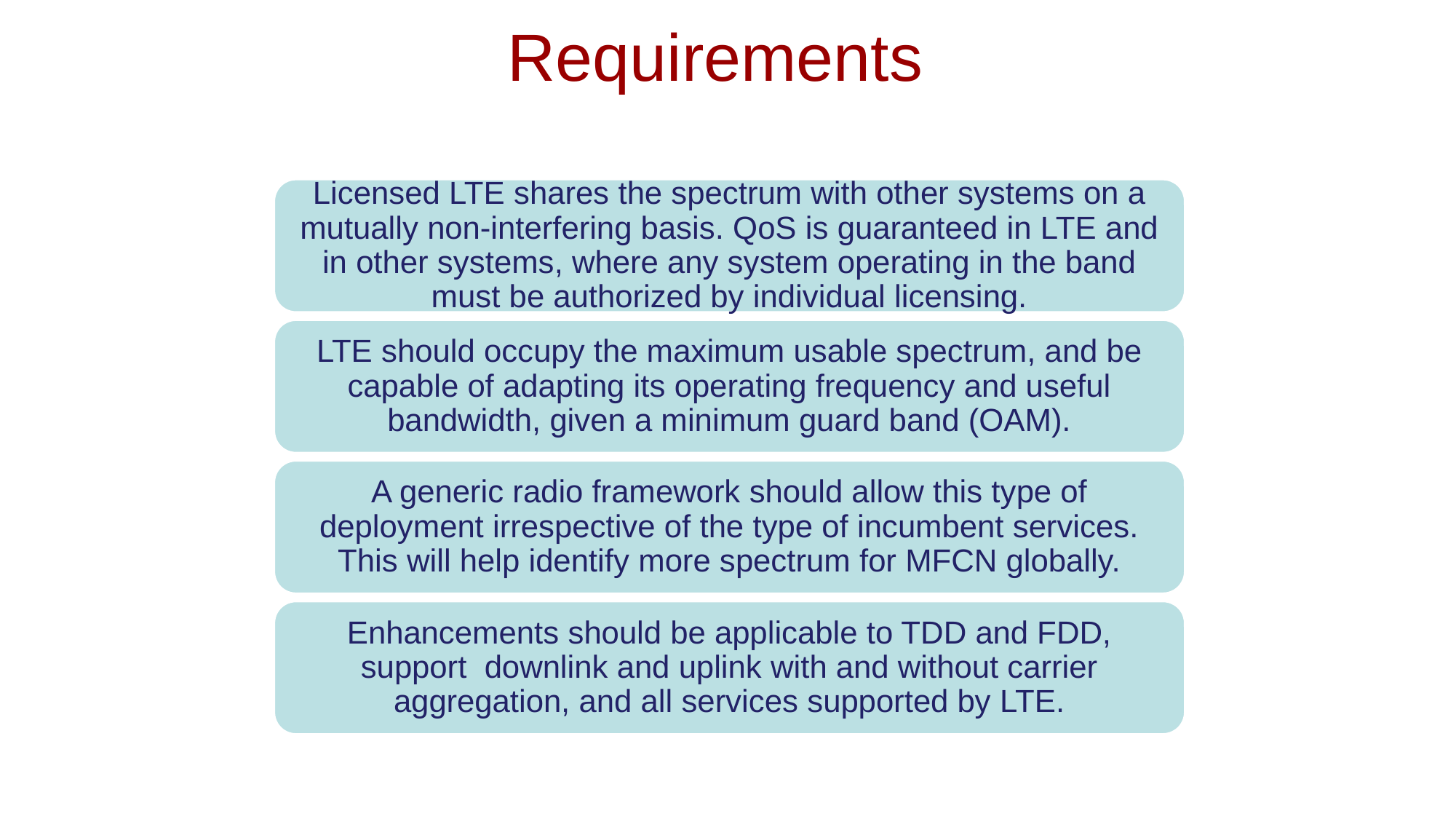

# Requirements
Licensed LTE shares the spectrum with other systems on a mutually non-interfering basis. QoS is guaranteed in LTE and in other systems, where any system operating in the band must be authorized by individual licensing.
LTE should occupy the maximum usable spectrum, and be capable of adapting its operating frequency and useful bandwidth, given a minimum guard band (OAM).
A generic radio framework should allow this type of deployment irrespective of the type of incumbent services. This will help identify more spectrum for MFCN globally.
Enhancements should be applicable to TDD and FDD, support  downlink and uplink with and without carrier aggregation, and all services supported by LTE.